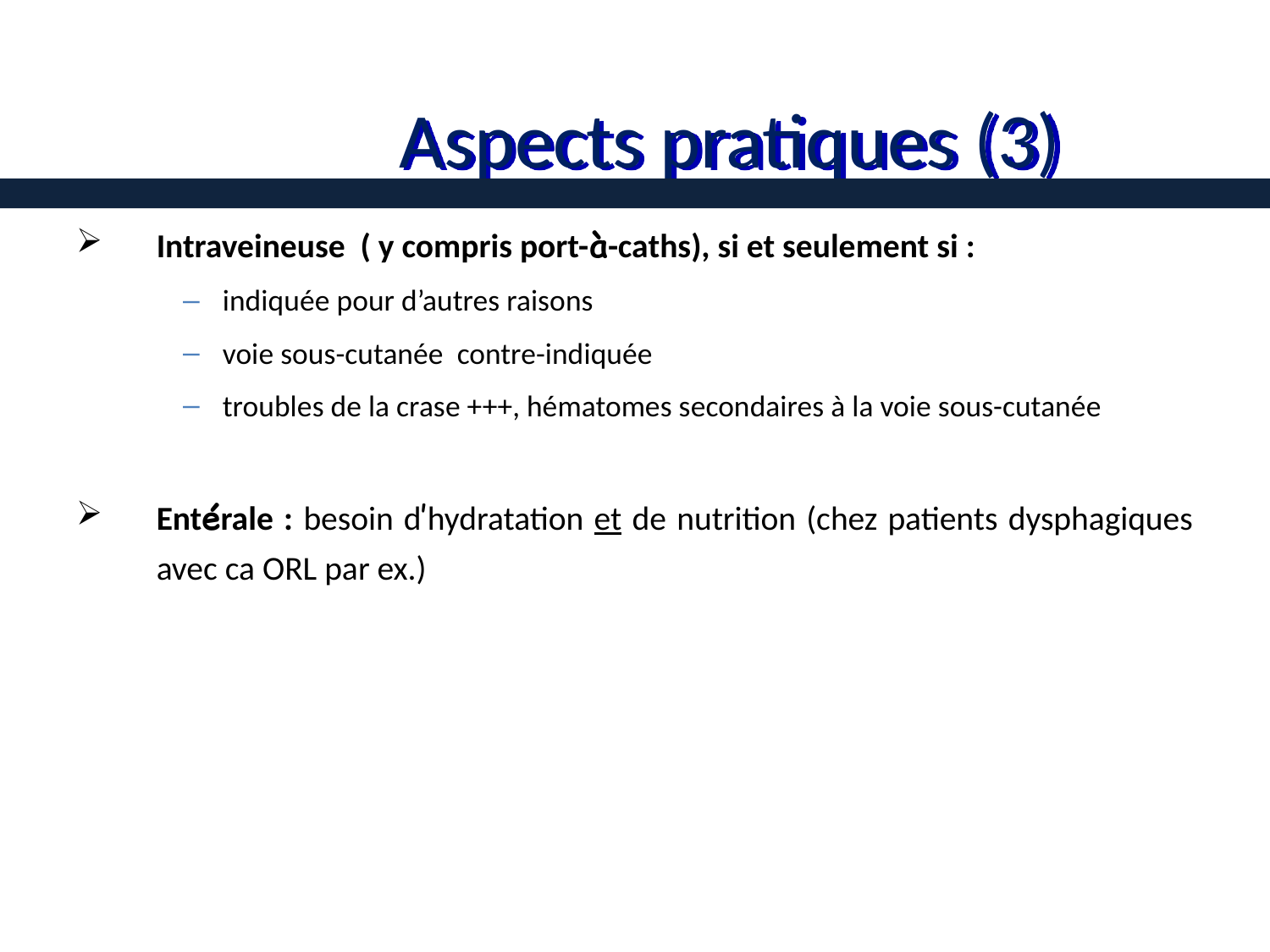

# Aspects pratiques (3)

Intraveineuse  ( y compris port-à-caths), si et seulement si :
indiquée pour d’autres raisons
voie sous-cutanée  contre-indiquée
troubles de la crase +++, hématomes secondaires à la voie sous-cutanée

Entérale : besoin d’hydratation et de nutrition (chez patients dysphagiques avec ca ORL par ex.)